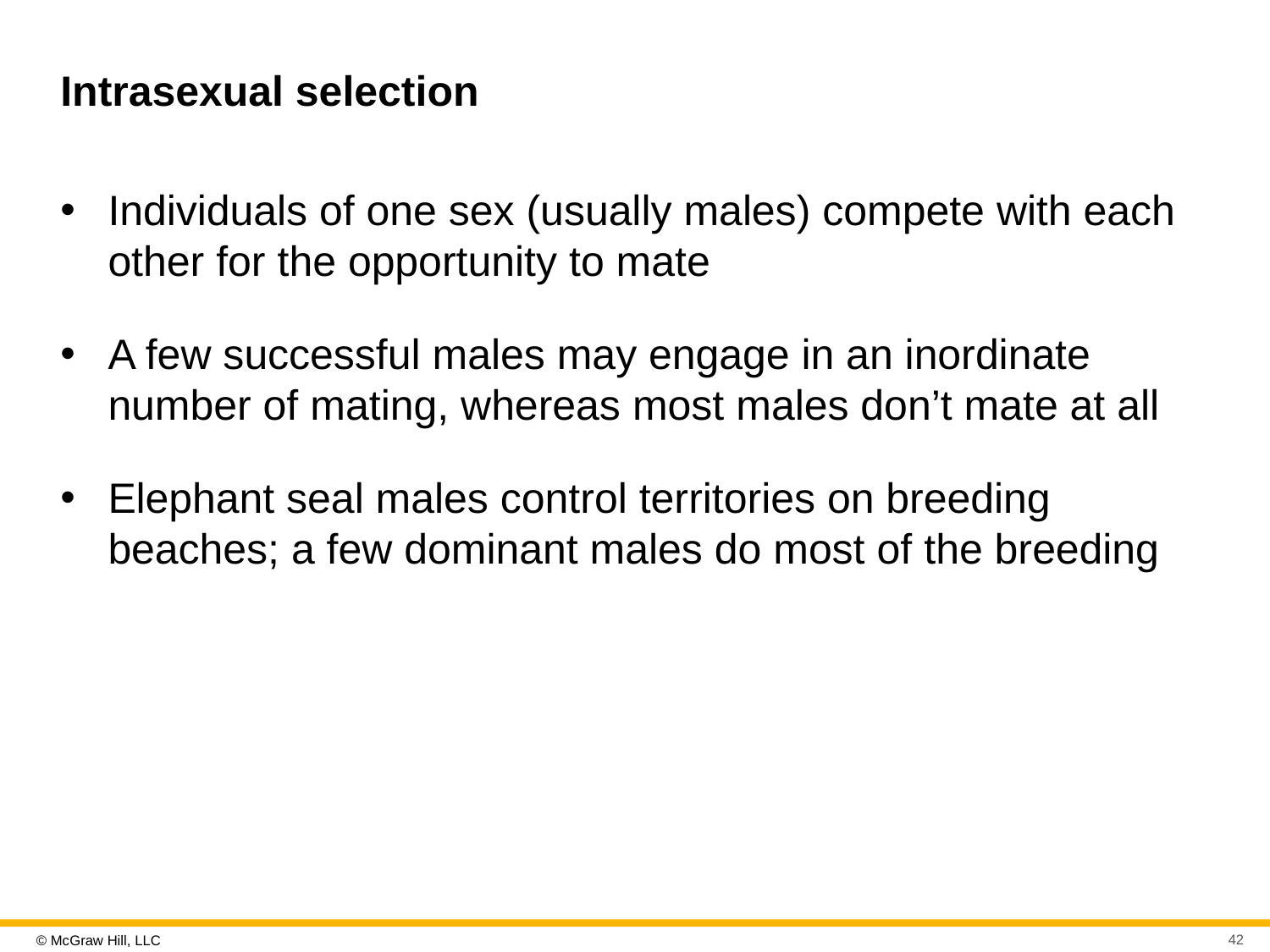

# Intrasexual selection
Individuals of one sex (usually males) compete with each other for the opportunity to mate
A few successful males may engage in an inordinate number of mating, whereas most males don’t mate at all
Elephant seal males control territories on breeding beaches; a few dominant males do most of the breeding
42